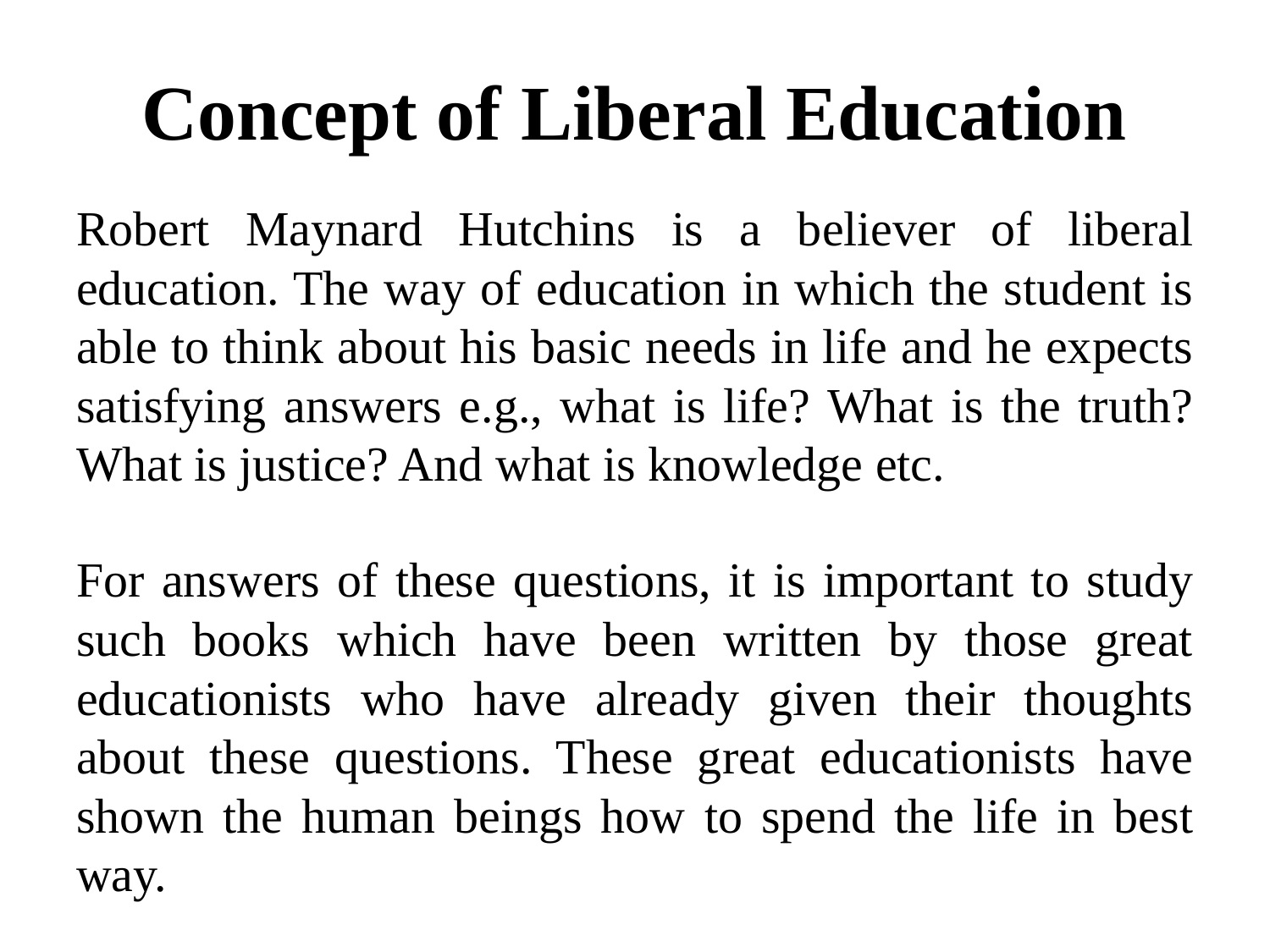

# Concept of Liberal Education
Robert Maynard Hutchins is a believer of liberal education. The way of education in which the student is able to think about his basic needs in life and he expects satisfying answers e.g., what is life? What is the truth? What is justice? And what is knowledge etc.

For answers of these questions, it is important to study such books which have been written by those great educationists who have already given their thoughts about these questions. These great educationists have shown the human beings how to spend the life in best way.